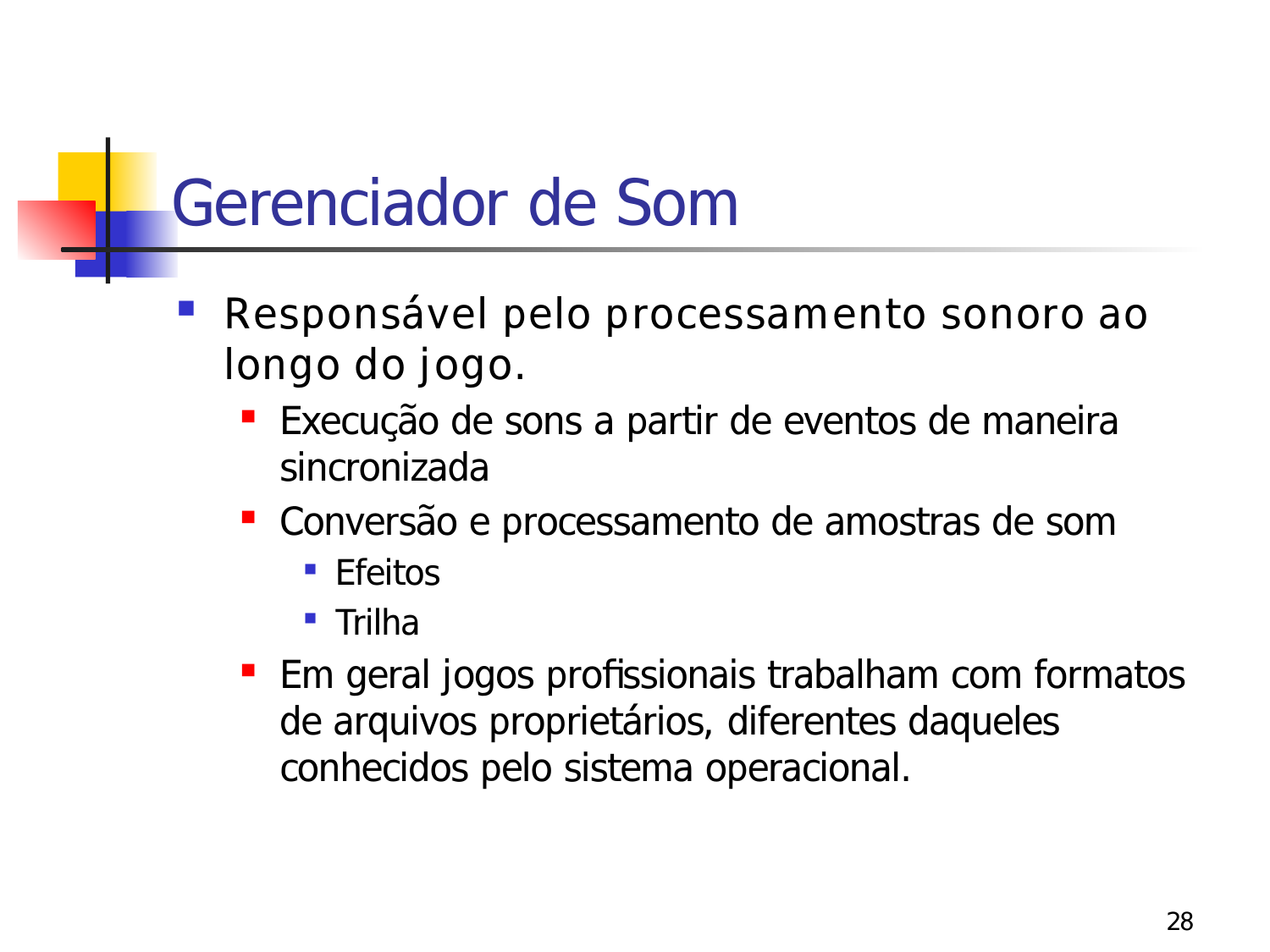

# Gerenciador de Som
Responsável pelo processamento sonoro ao longo do jogo.
Execução de sons a partir de eventos de maneira sincronizada
Conversão e processamento de amostras de som
Efeitos
Trilha
Em geral jogos profissionais trabalham com formatos de arquivos proprietários, diferentes daqueles conhecidos pelo sistema operacional.
28